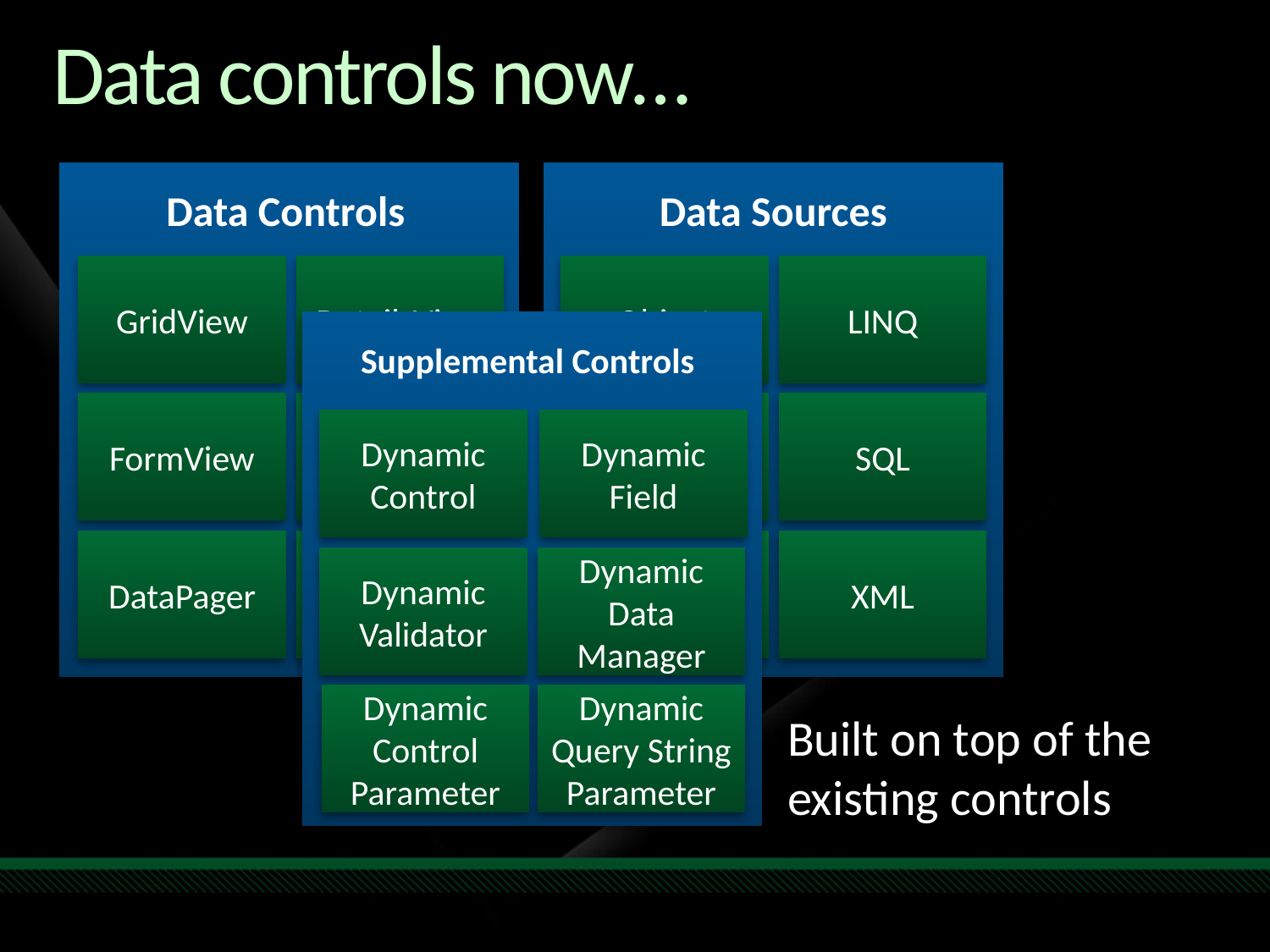

# Data controls now…

Data Controls
Data Sources
GridView
DetailsView
Object
LINQ

Supplemental Controls
FormView
ListView
Entity
SQL
Dynamic Control
Dynamic Field
DataPager
Repeater
Access
XML
Dynamic Validator
Dynamic Data Manager
Dynamic Control Parameter
Dynamic Query String Parameter
Built on top of the
existing controls